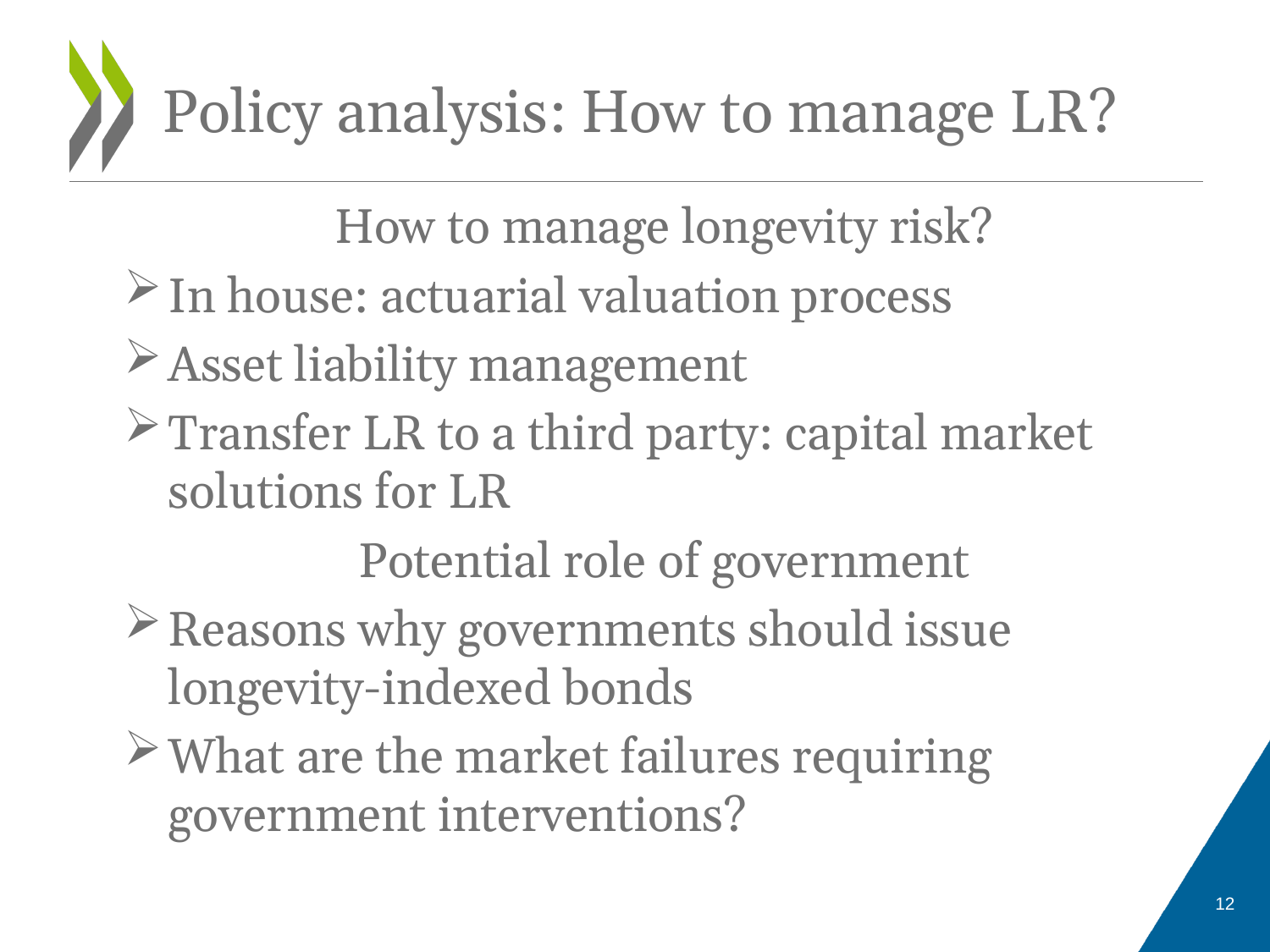

Policy analysis: How to manage LR?
How to manage longevity risk?
In house: actuarial valuation process
Asset liability management
Transfer LR to a third party: capital market solutions for LR
Potential role of government
Reasons why governments should issue longevity-indexed bonds
What are the market failures requiring government interventions?
12